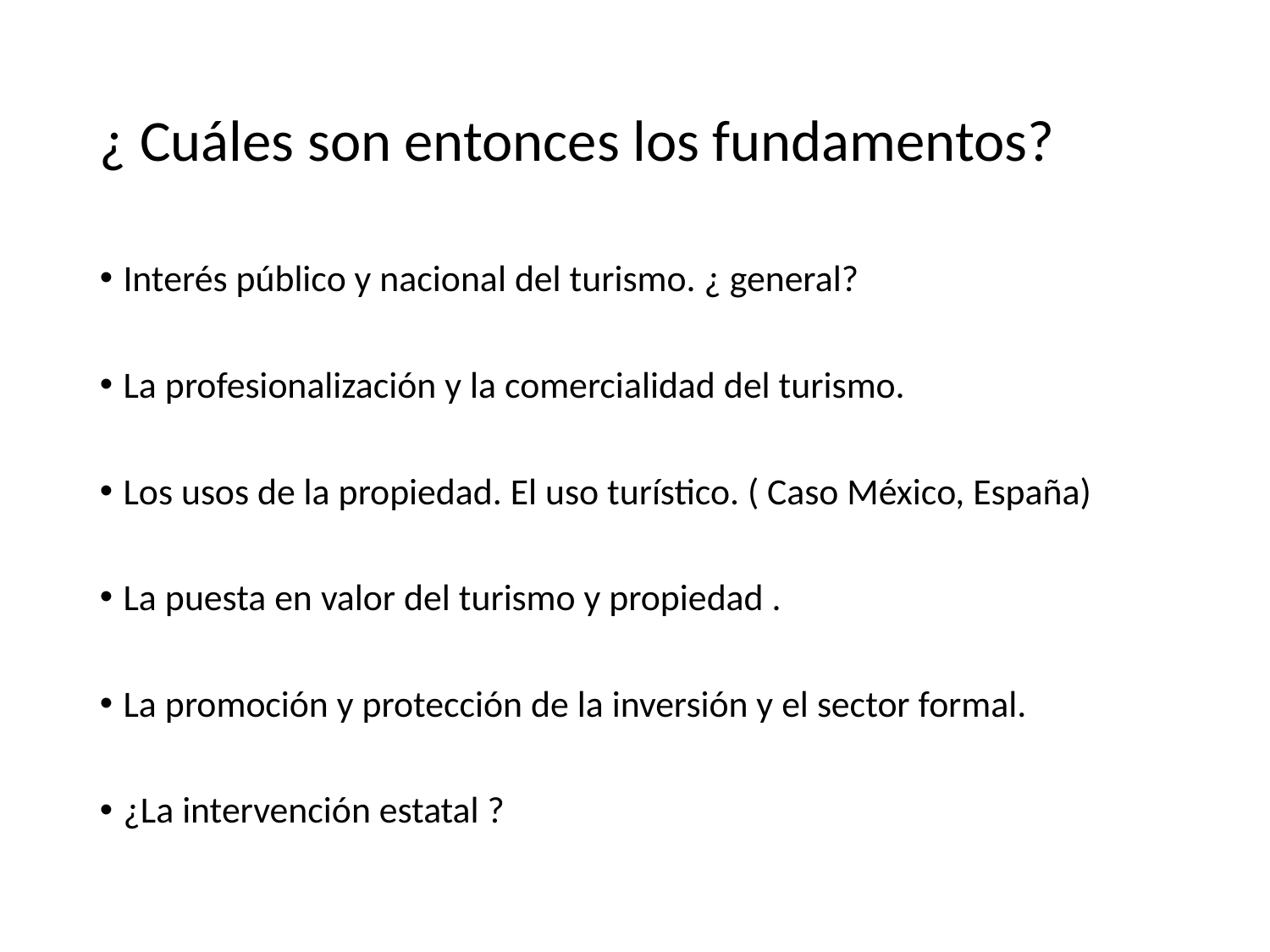

¿ Cuáles son entonces los fundamentos?
Interés público y nacional del turismo. ¿ general?

La profesionalización y la comercialidad del turismo.

Los usos de la propiedad. El uso turístico. ( Caso México, España)

La puesta en valor del turismo y propiedad .

La promoción y protección de la inversión y el sector formal.

¿La intervención estatal ?